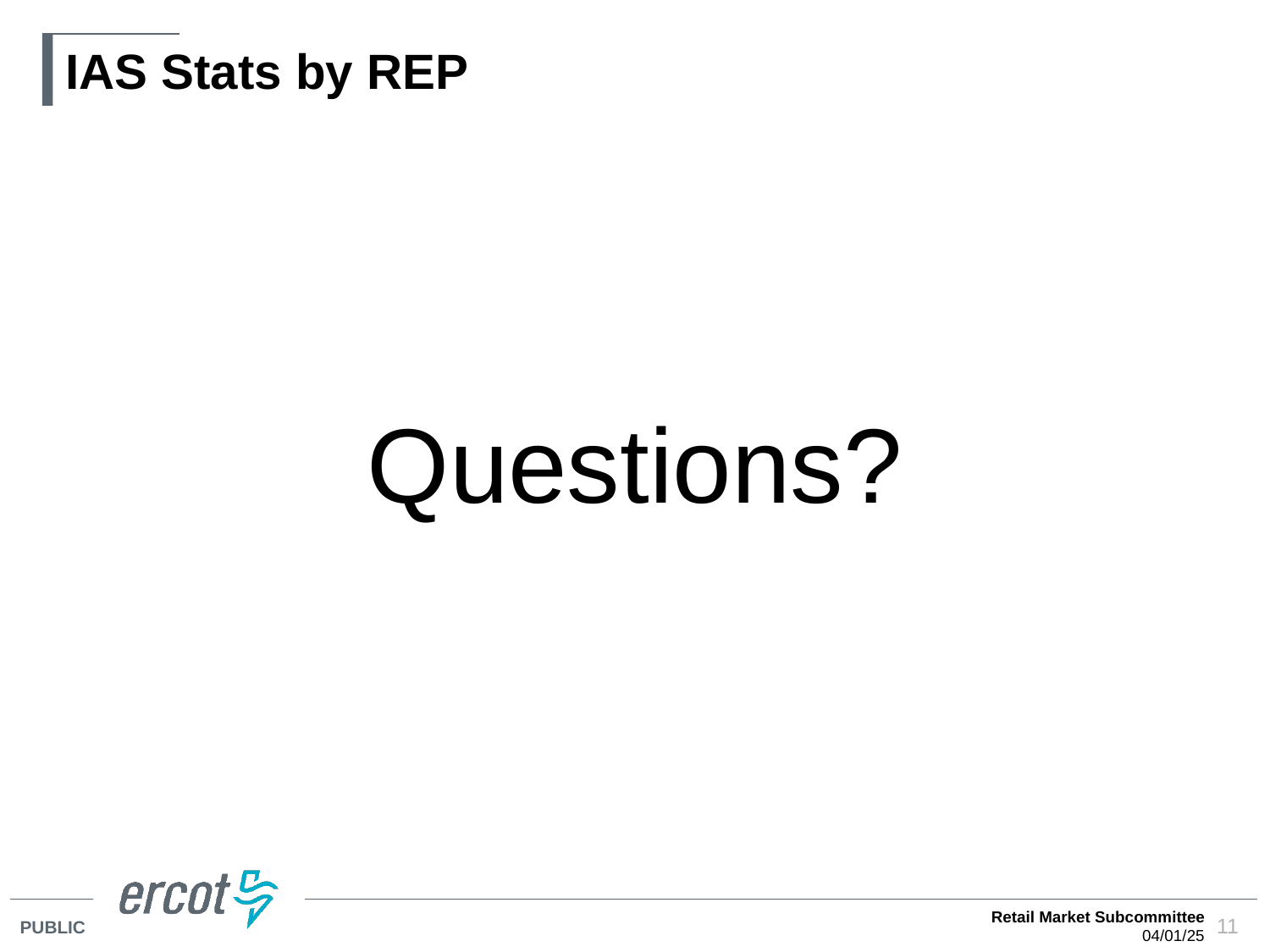

# IAS Stats by REP

Questions?

Retail Market Subcommittee
04/01/25
11